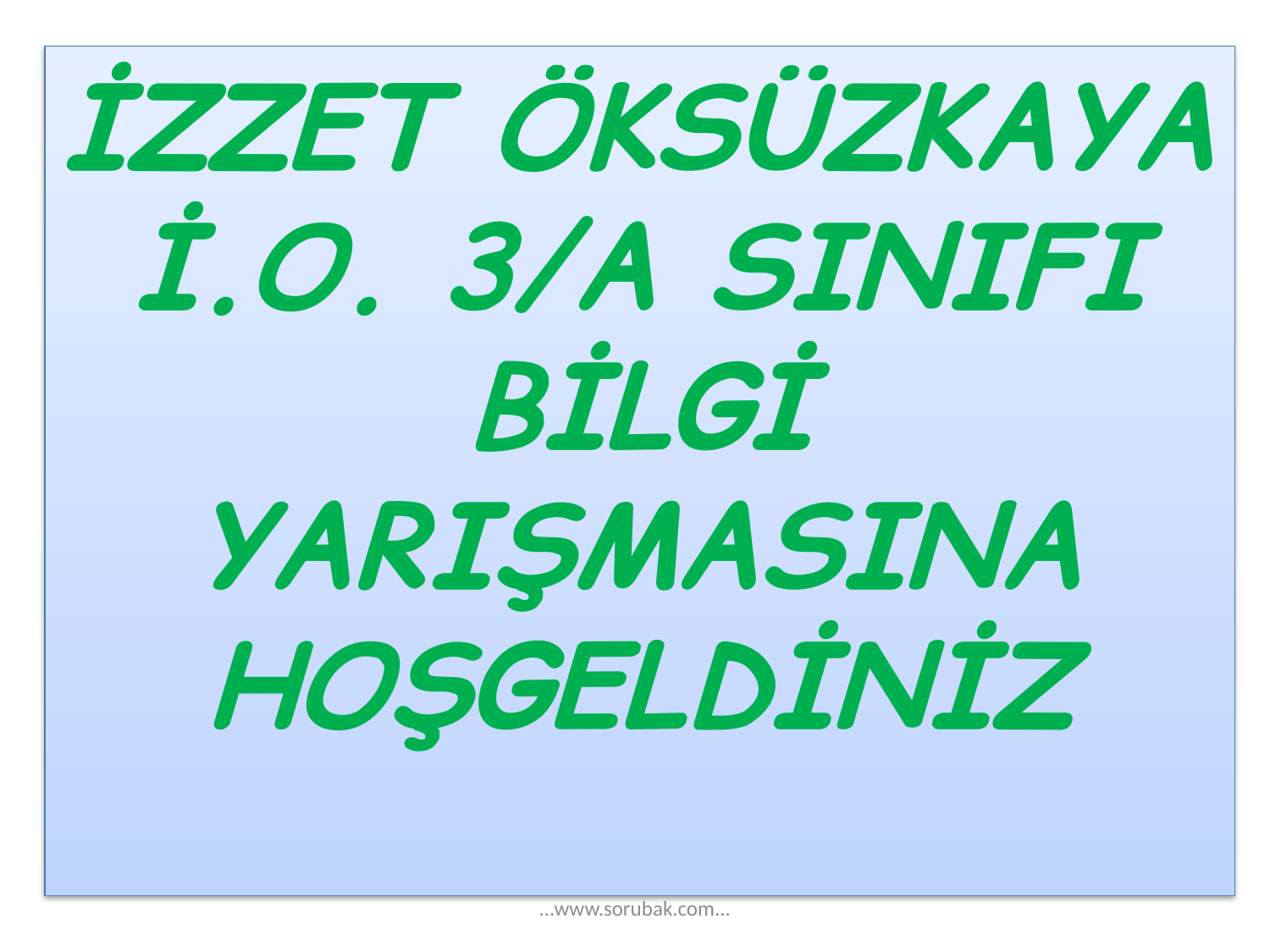

İZZET ÖKSÜZKAYA İ.O. 3/A SINIFI BİLGİ YARIŞMASINA HOŞGELDİNİZ
...www.sorubak.com...